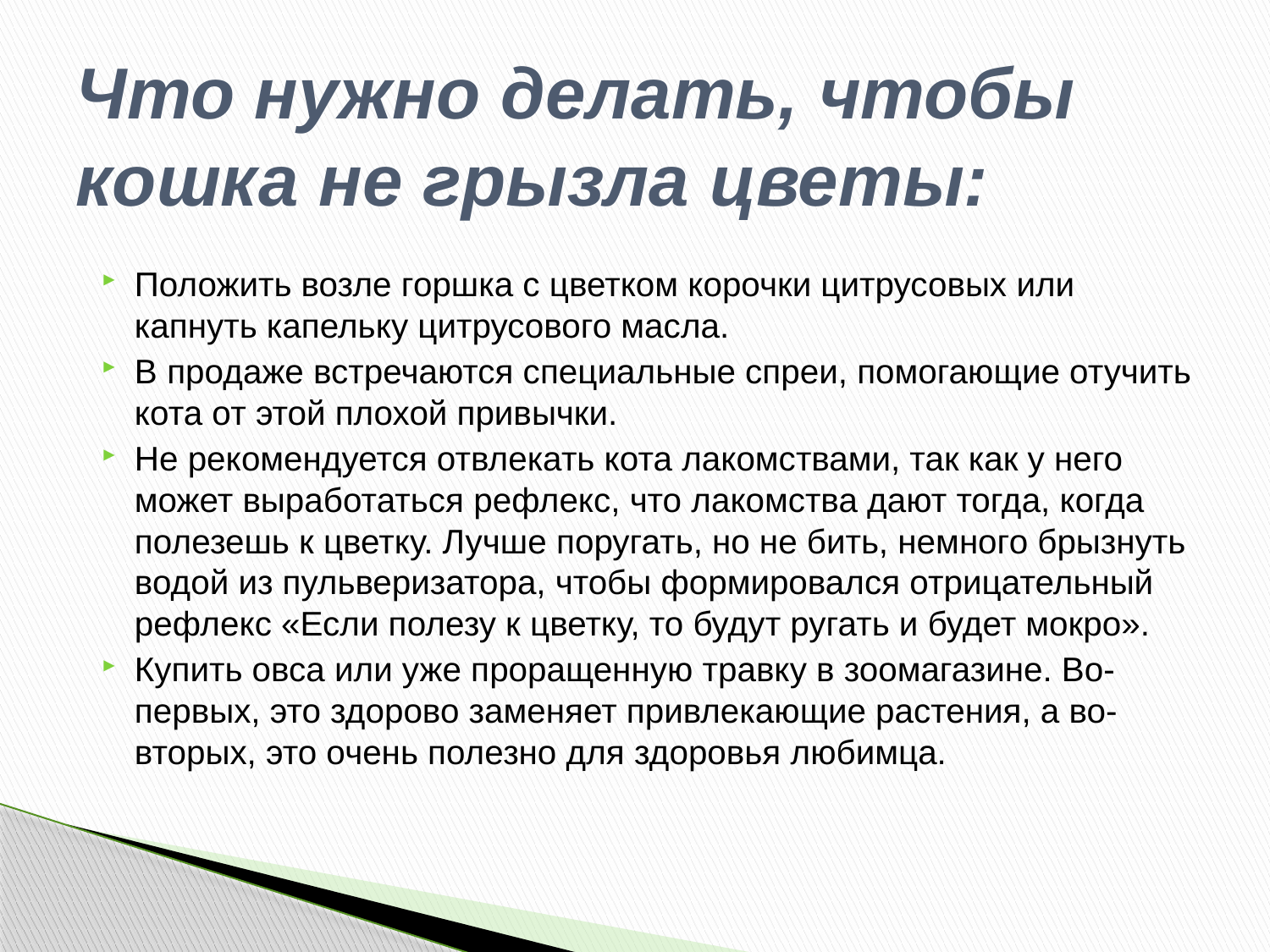

# Что нужно делать, чтобы кошка не грызла цветы:
Положить возле горшка с цветком корочки цитрусовых или капнуть капельку цитрусового масла.
В продаже встречаются специальные спреи, помогающие отучить кота от этой плохой привычки.
Не рекомендуется отвлекать кота лакомствами, так как у него может выработаться рефлекс, что лакомства дают тогда, когда полезешь к цветку. Лучше поругать, но не бить, немного брызнуть водой из пульверизатора, чтобы формировался отрицательный рефлекс «Если полезу к цветку, то будут ругать и будет мокро».
Купить овса или уже проращенную травку в зоомагазине. Во-первых, это здорово заменяет привлекающие растения, а во-вторых, это очень полезно для здоровья любимца.